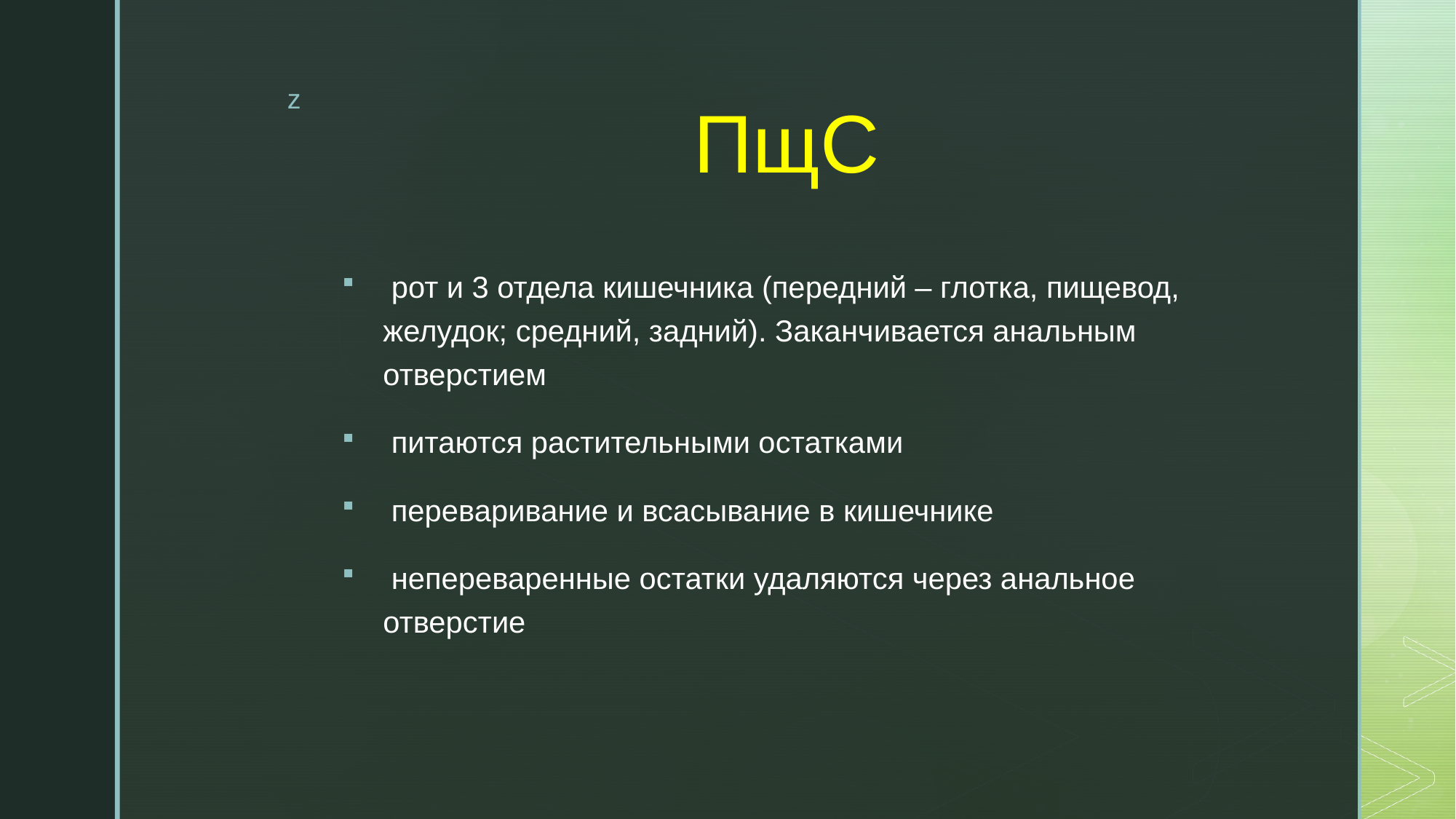

# ПщС
 рот и 3 отдела кишечника (передний – глотка, пищевод, желудок; средний, задний). Заканчивается анальным отверстием
 питаются растительными остатками
 переваривание и всасывание в кишечнике
 непереваренные остатки удаляются через анальное отверстие